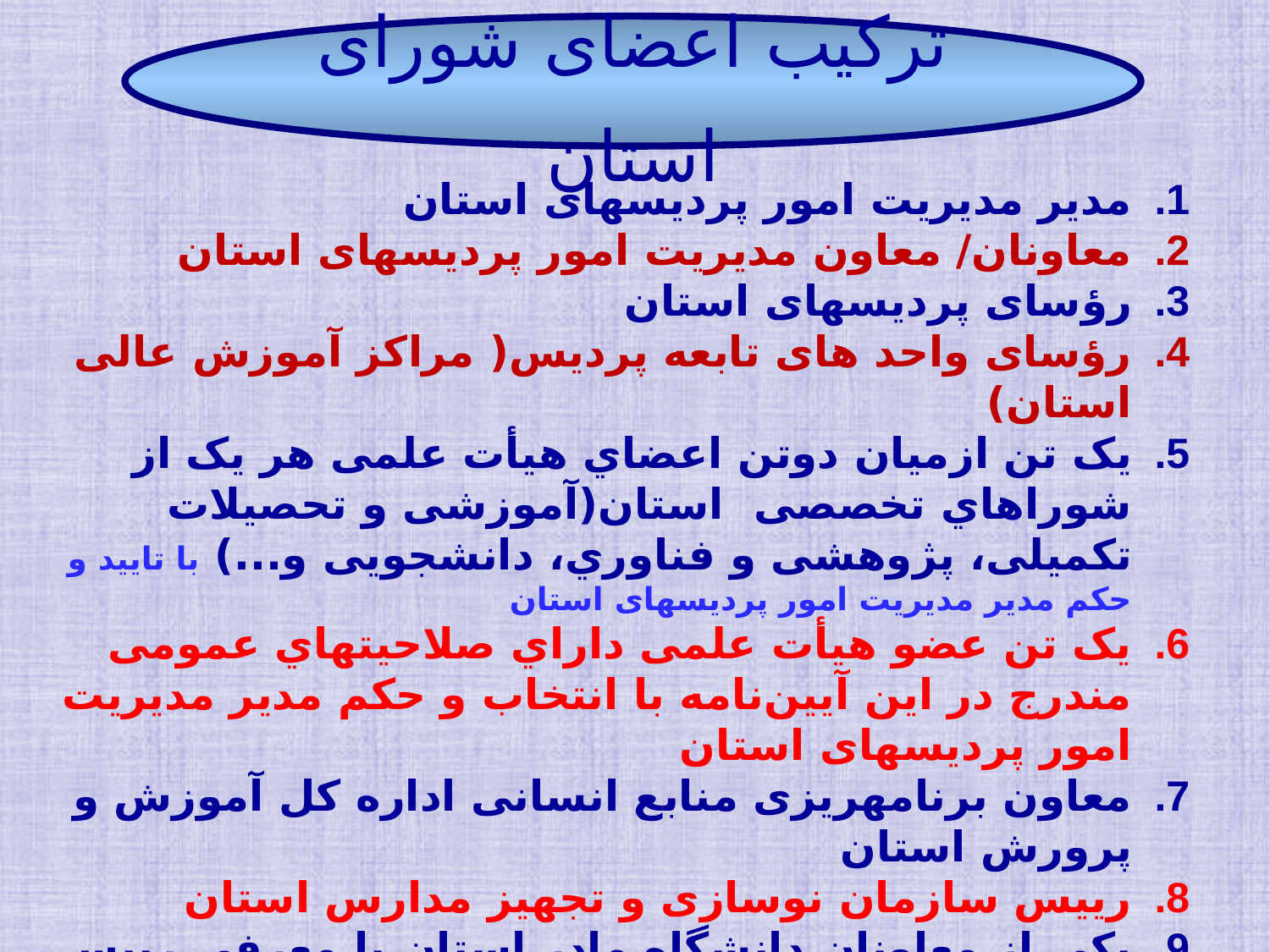

ترکیب اعضای شورای استان
مدیر مدیریت امور پردیس‏های استان
معاونان/ معاون مدیریت امور پردیس‏های استان
رؤسای پردیس‏های استان
رؤسای واحد های تابعه پردیس( مراکز آموزش عالی استان)
یک تن ازمیان دوتن اعضاي هیأت علمی هر یک‌ از شوراهاي تخصصی  استان(آموزشی و تحصیلات تکمیلی، پژوهشی و فناوري، دانشجویی و...) با تایید و حکم مدیر مدیریت امور پردیس‏های استان
یک تن عضو هیأت علمی داراي صلاحیتهاي عمومی مندرج در این آیین‌نامه با انتخاب و حکم مدیر مدیریت امور پردیس‏های استان
معاون برنامه‏ریزی منابع انسانی اداره کل آموزش و پرورش استان
رییس سازمان نوسازی و تجهیز مدارس استان
یکی از معاونان دانشگاه مادر استان با معرفی رییس دانشگاه مادر